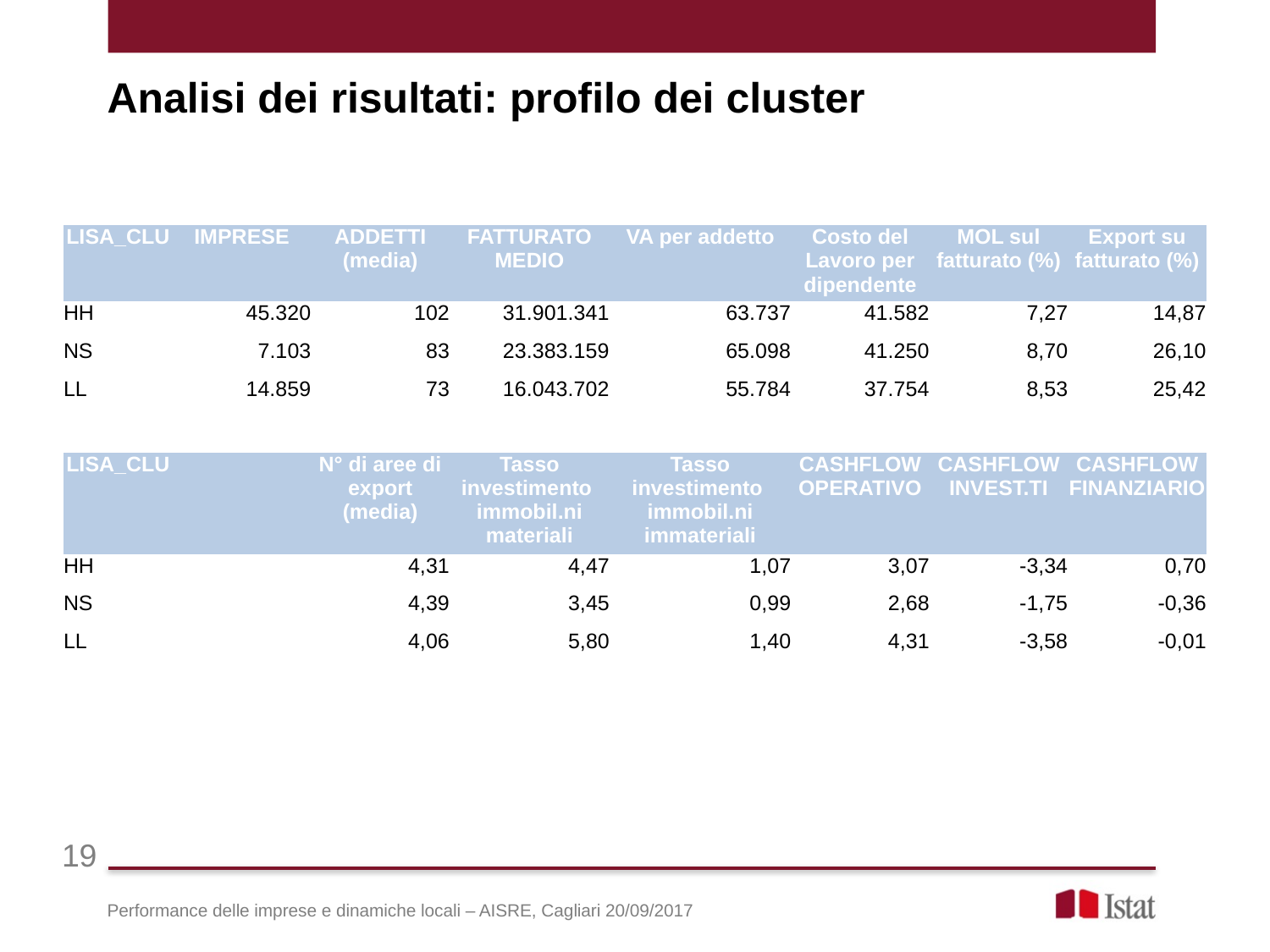

Analisi dei risultati: profilo dei cluster
| LISA\_CLU | IMPRESE | ADDETTI (media) | FATTURATO MEDIO | VA per addetto | Costo del Lavoro per dipendente | MOL sul fatturato (%) | Export su fatturato (%) |
| --- | --- | --- | --- | --- | --- | --- | --- |
| HH | 45.320 | 102 | 31.901.341 | 63.737 | 41.582 | 7,27 | 14,87 |
| NS | 7.103 | 83 | 23.383.159 | 65.098 | 41.250 | 8,70 | 26,10 |
| LL | 14.859 | 73 | 16.043.702 | 55.784 | 37.754 | 8,53 | 25,42 |
|  |  |  |  |  |  |  |  |
| LISA\_CLU |  | N° di aree di export (media) | Tasso investimento immobil.ni materiali | Tasso investimento immobil.ni immateriali | CASHFLOW OPERATIVO | CASHFLOW INVEST.TI | CASHFLOW FINANZIARIO |
| HH |  | 4,31 | 4,47 | 1,07 | 3,07 | -3,34 | 0,70 |
| NS |  | 4,39 | 3,45 | 0,99 | 2,68 | -1,75 | -0,36 |
| LL |  | 4,06 | 5,80 | 1,40 | 4,31 | -3,58 | -0,01 |
19
Performance delle imprese e dinamiche locali – AISRE, Cagliari 20/09/2017